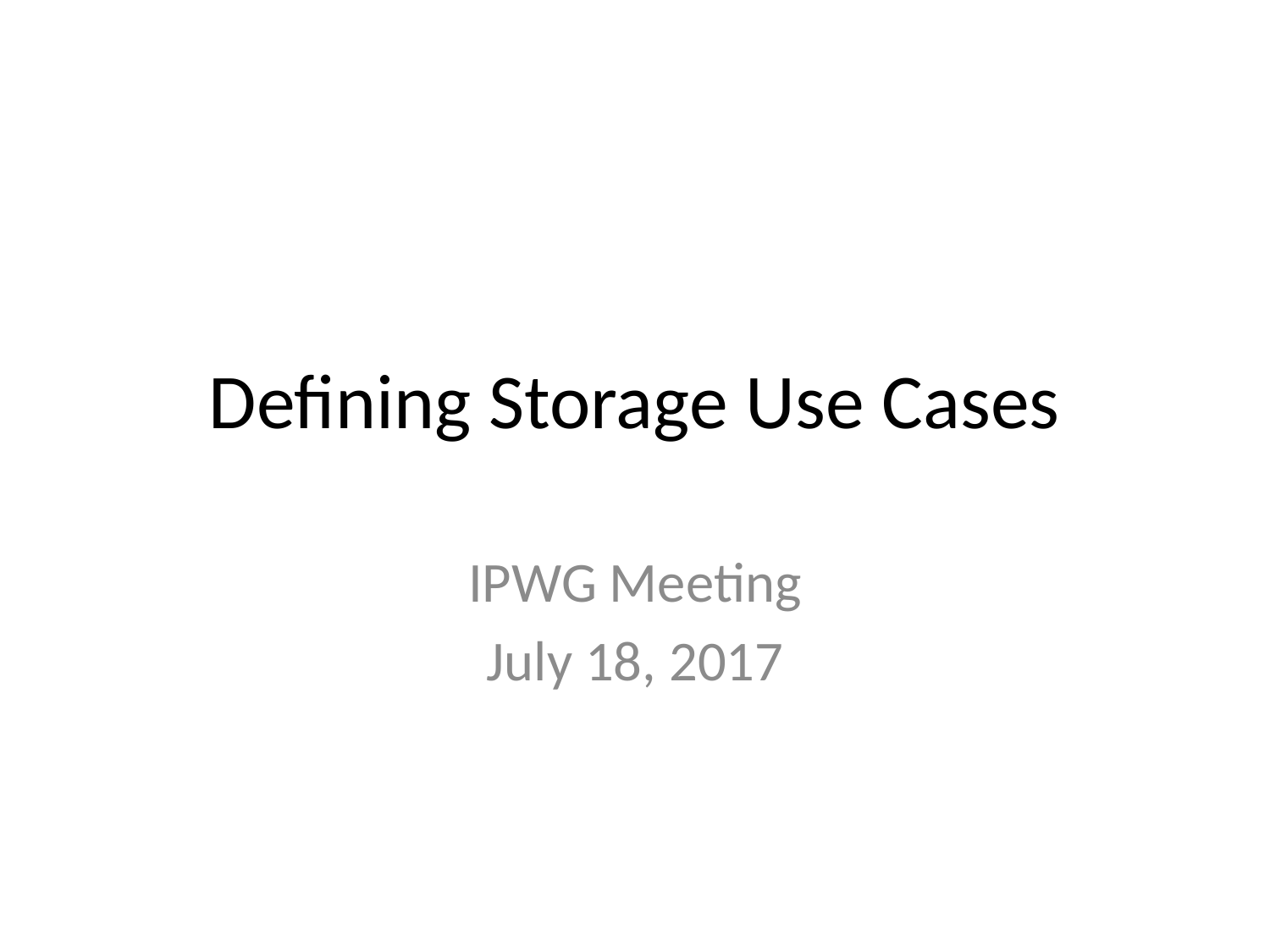

# Defining Storage Use Cases
IPWG Meeting
July 18, 2017